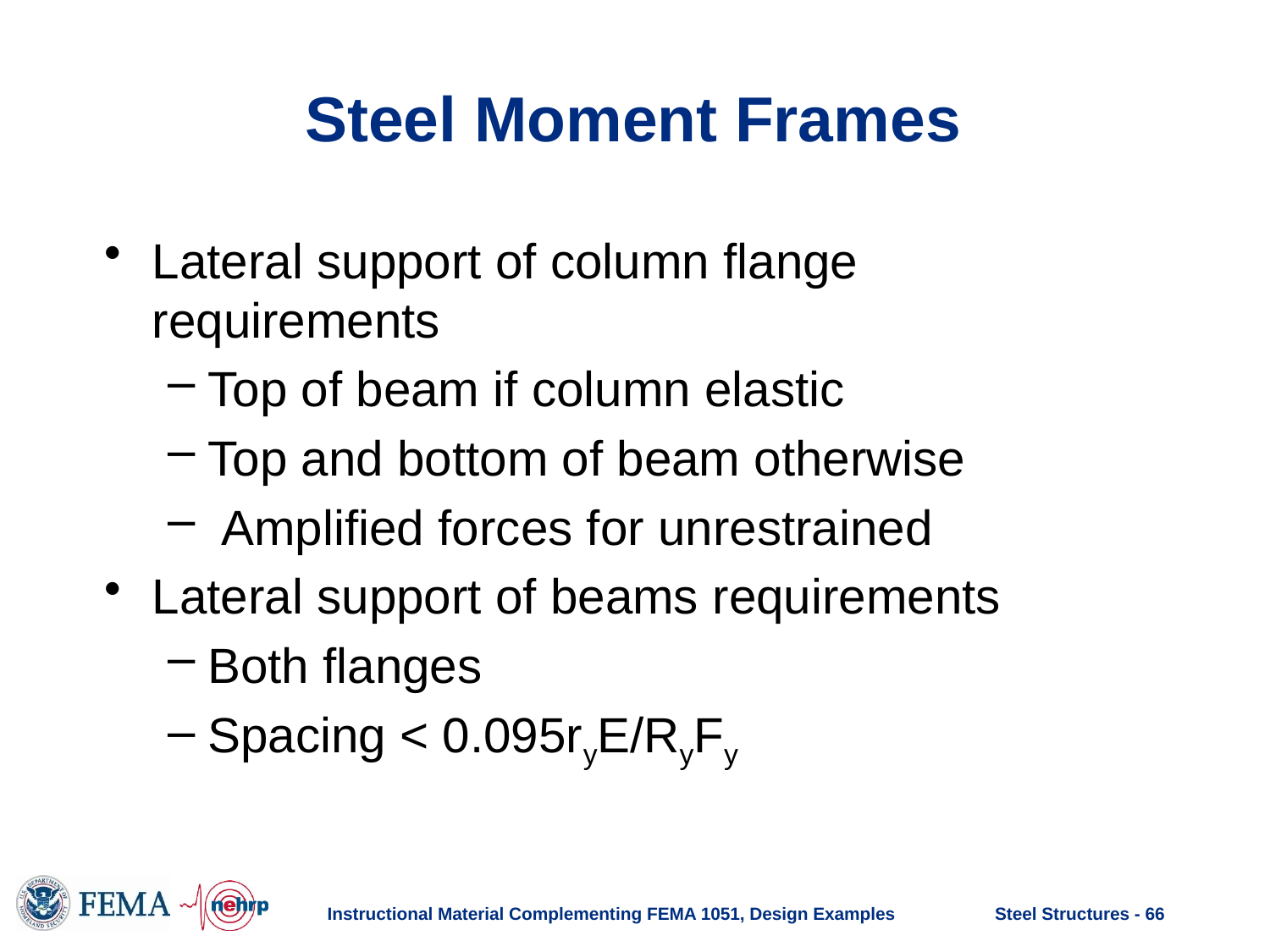

# Steel Moment Frames
Lateral support of column flange requirements
Top of beam if column elastic
Top and bottom of beam otherwise
 Amplified forces for unrestrained
Lateral support of beams requirements
Both flanges
Spacing < 0.095ryE/RyFy
Instructional Material Complementing FEMA 1051, Design Examples
Steel Structures - 66